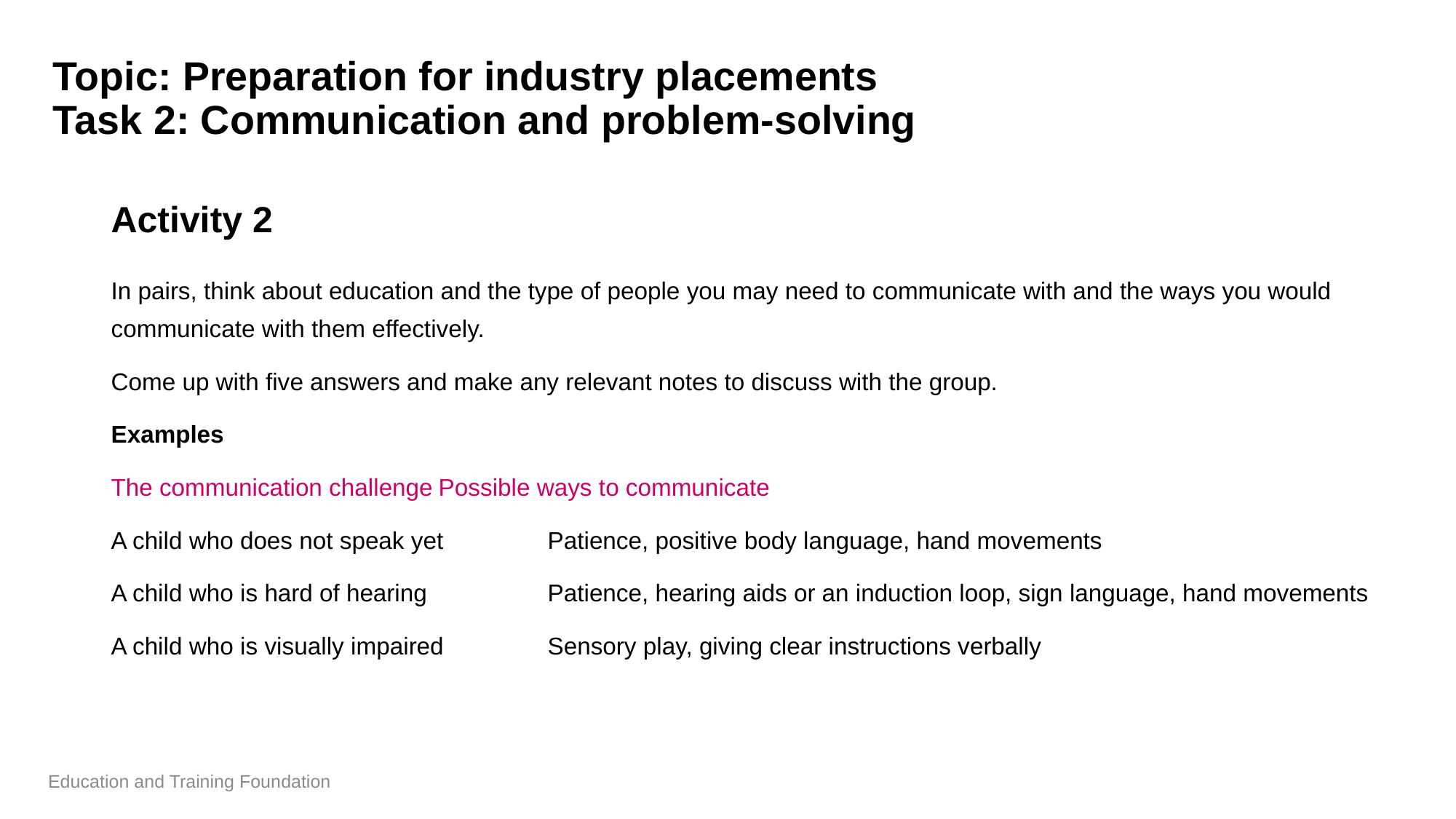

# Topic: Preparation for industry placements Task 2: Communication and problem-solving
Activity 2
In pairs, think about education and the type of people you may need to communicate with and the ways you would communicate with them effectively.
Come up with five answers and make any relevant notes to discuss with the group.
Examples
The communication challenge	Possible ways to communicate
A child who does not speak yet	Patience, positive body language, hand movements
A child who is hard of hearing		Patience, hearing aids or an induction loop, sign language, hand movements
A child who is visually impaired	Sensory play, giving clear instructions verbally
Education and Training Foundation